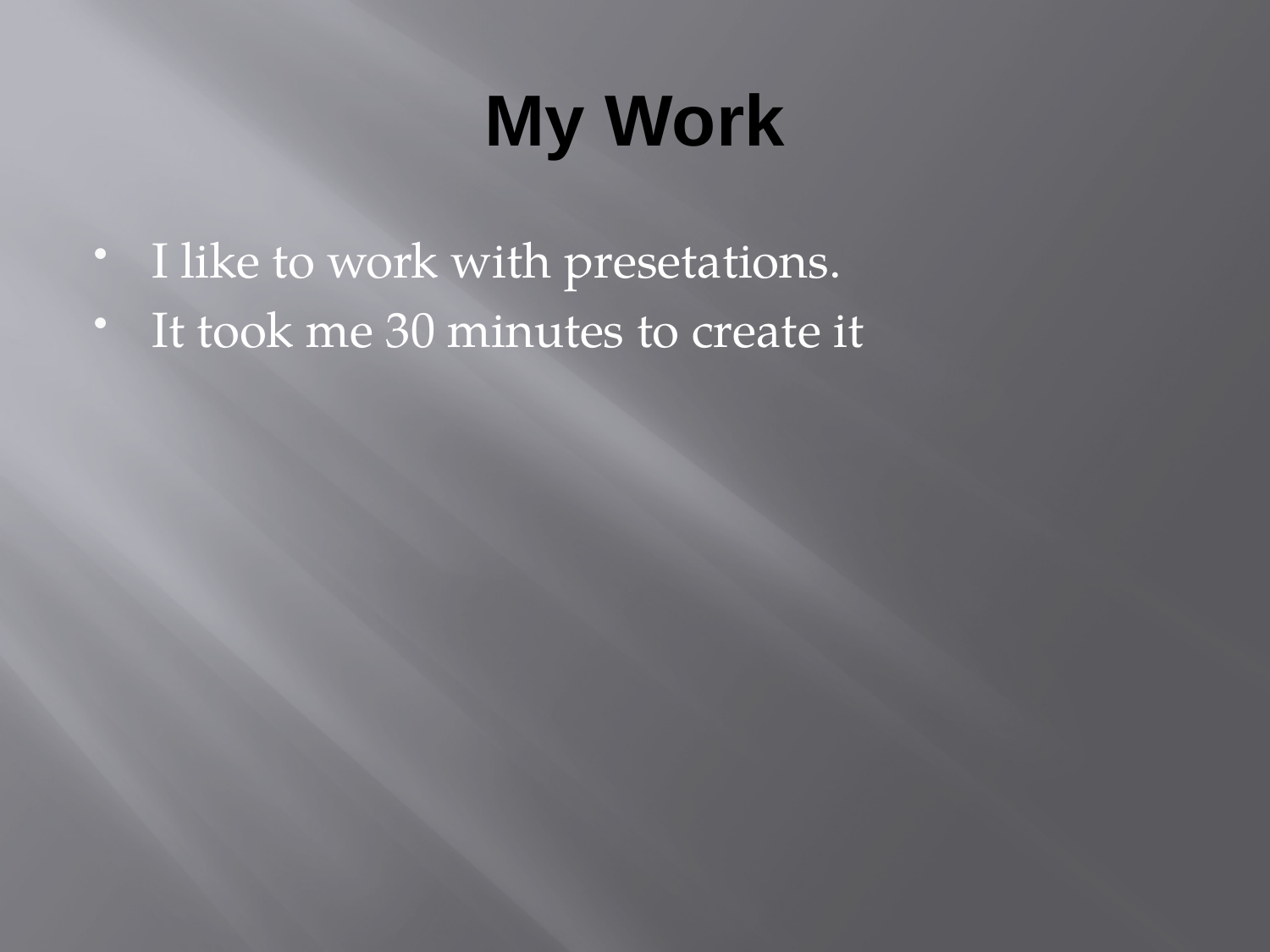

# My Work
I like to work with presetations.
It took me 30 minutes to create it